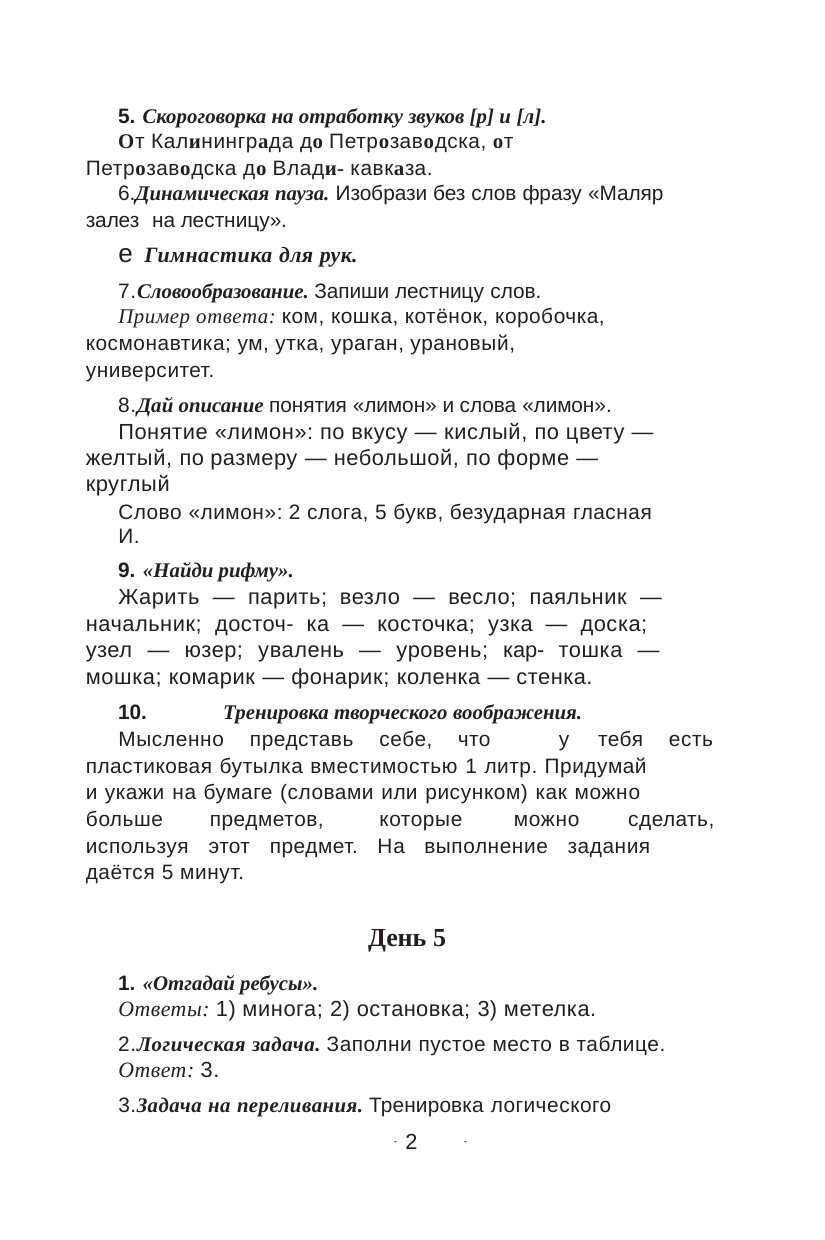

мышления, по- строение примера.
Ответ: Сначала нужно налить ведро объёмом 5 л, а
потом из него 2 раза отлить по 2 л. Останется 1 л.
5. Скороговорка на отработку звуков [р] и [л].
От Калининграда до Петрозаводска, от
Петрозаводска до Влади- кавказа.
6.Динамическая пауза. Изобрази без слов фразу «Маляр
залез на лестницу».
e Гимнастика для рук.
7.Словообразование. Запиши лестницу слов.
Пример ответа: ком, кошка, котёнок, коробочка,
космонавтика; ум, утка, ураган, урановый,
университет.
8.Дай описание понятия «лимон» и слова «лимон».
Понятие «лимон»: по вкусу — кислый, по цвету —
желтый, по размеру — небольшой, по форме —
круглый
Слово «лимон»: 2 слога, 5 букв, безударная гласная
И.
9. «Найди рифму».
Жарить — парить; везло — весло; паяльник —
начальник; досточ- ка — косточка; узка — доска;
узел — юзер; увалень — уровень; кар- тошка —
мошка; комарик — фонарик; коленка — стенка.
10.
Тренировка творческого воображения.
Мысленно представь себе, что
у
тебя есть
пластиковая бутылка вместимостью 1 литр. Придумай
и укажи на бумаге (словами или рисунком) как можно
больше
предметов,
которые
можно
сделать,
используя этот предмет. На выполнение задания
даётся 5 минут.
День 5
1. «Отгадай ребусы».
Ответы: 1) минога; 2) остановка; 3) метелка.
2.Логическая задача. Заполни пустое место в таблице.
Ответ: 3.
3.Задача на переливания. Тренировка логического
2
2